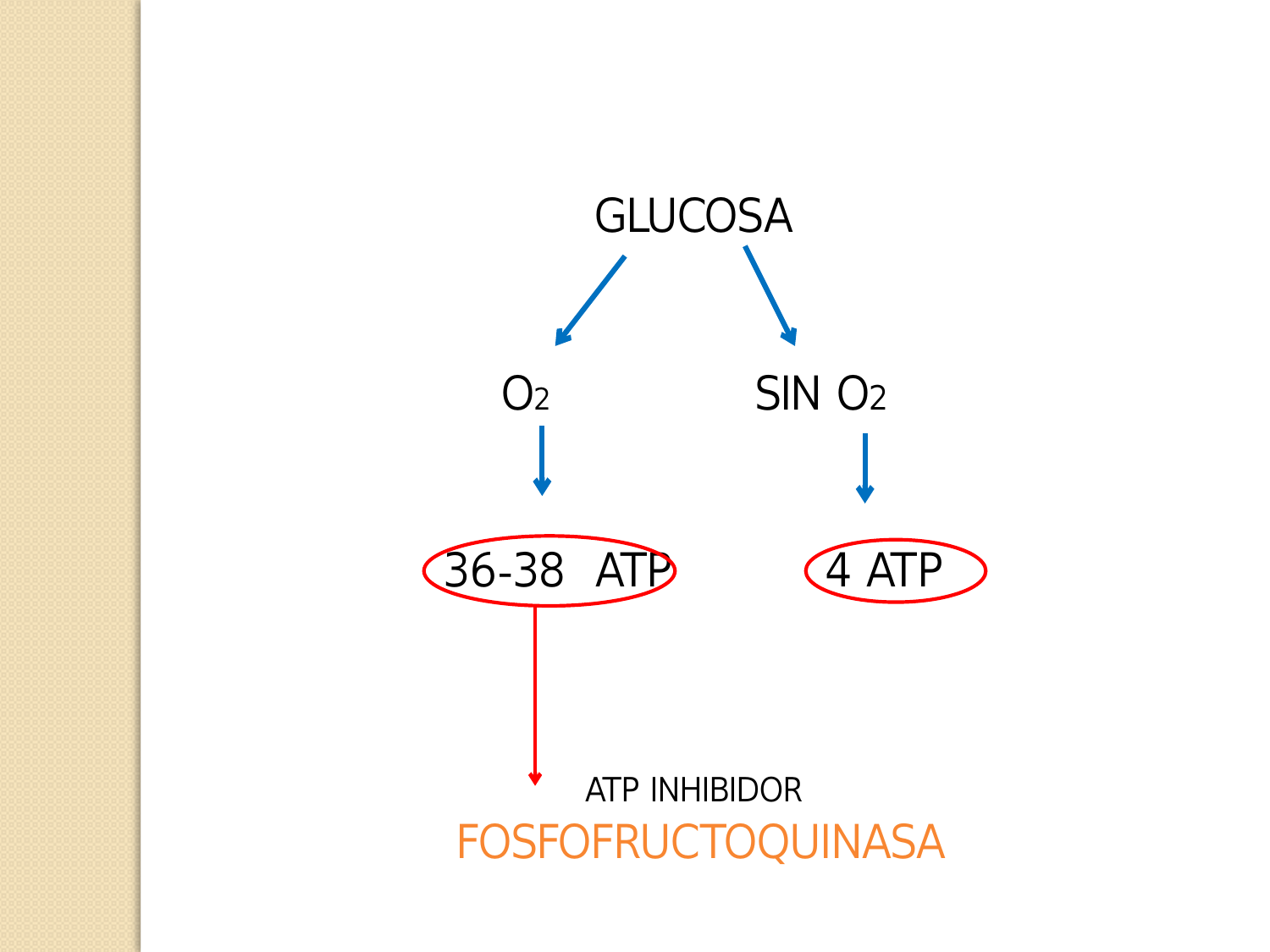

GLUCOSA

O2		SIN O2

36-38  ATP		4 ATP

ATP INHIBIDOR
 FOSFOFRUCTOQUINASA